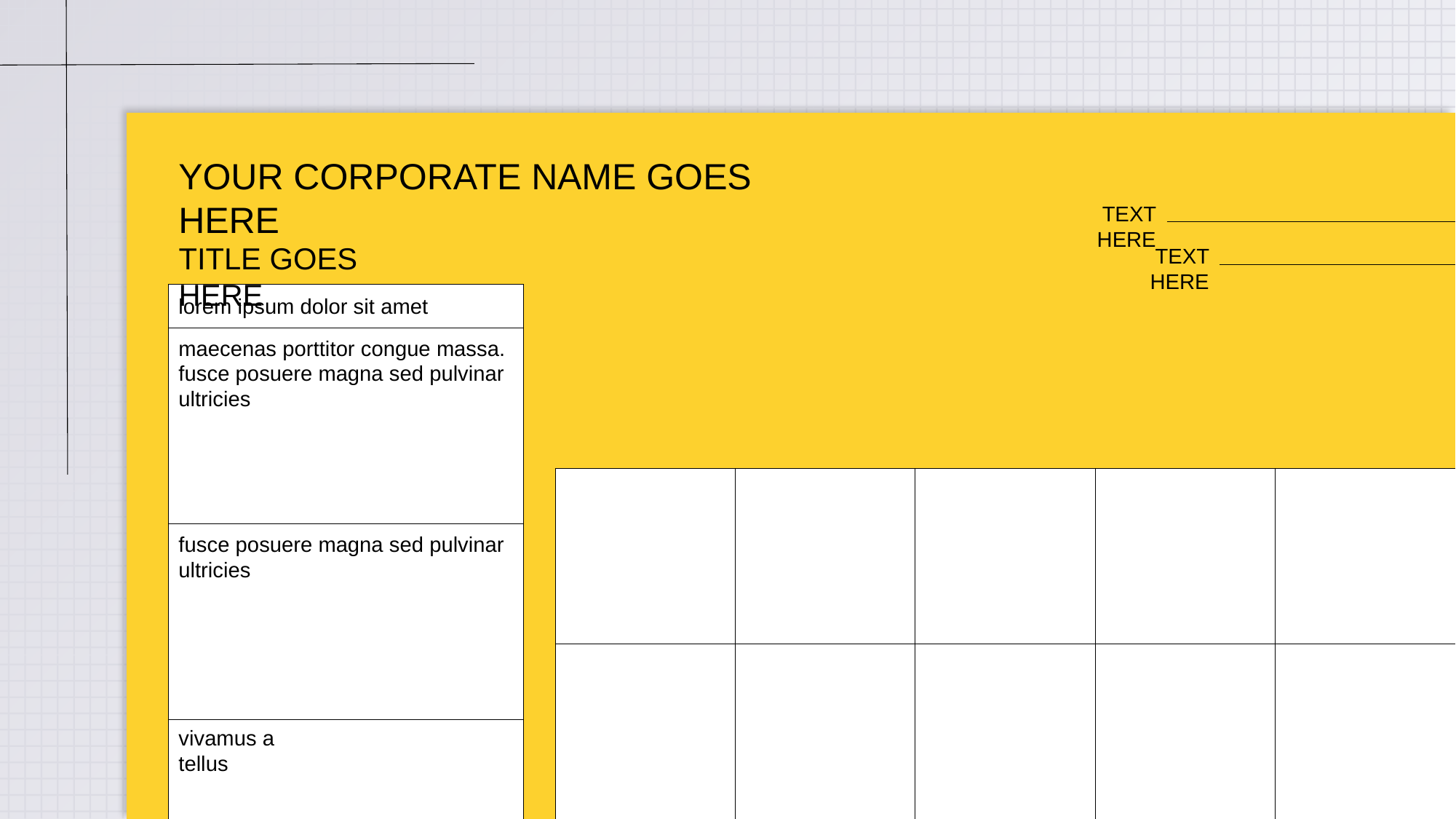

YOUR CORPORATE NAME GOES HERE
TEXT HERE
TITLE GOES HERE
TEXT HERE
|  |
| --- |
|  |
|  |
|  |
lorem ipsum dolor sit amet
maecenas porttitor congue massa. fusce posuere magna sed pulvinar ultricies
|  |  |  |  |  |
| --- | --- | --- | --- | --- |
|  |  |  |  |  |
fusce posuere magna sed pulvinar ultricies
vivamus a tellus